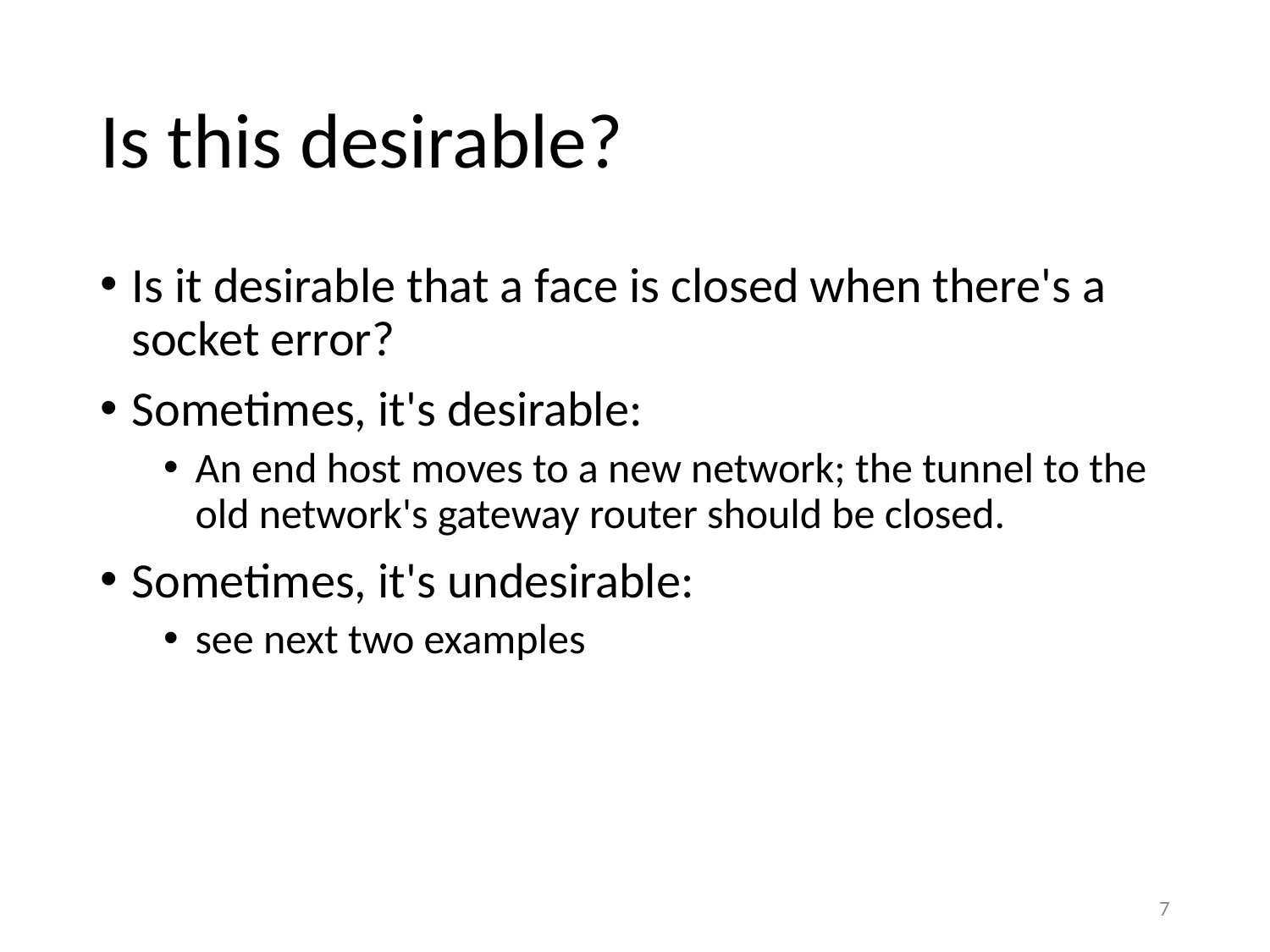

# Is this desirable?
Is it desirable that a face is closed when there's a socket error?
Sometimes, it's desirable:
An end host moves to a new network; the tunnel to the old network's gateway router should be closed.
Sometimes, it's undesirable:
see next two examples
7